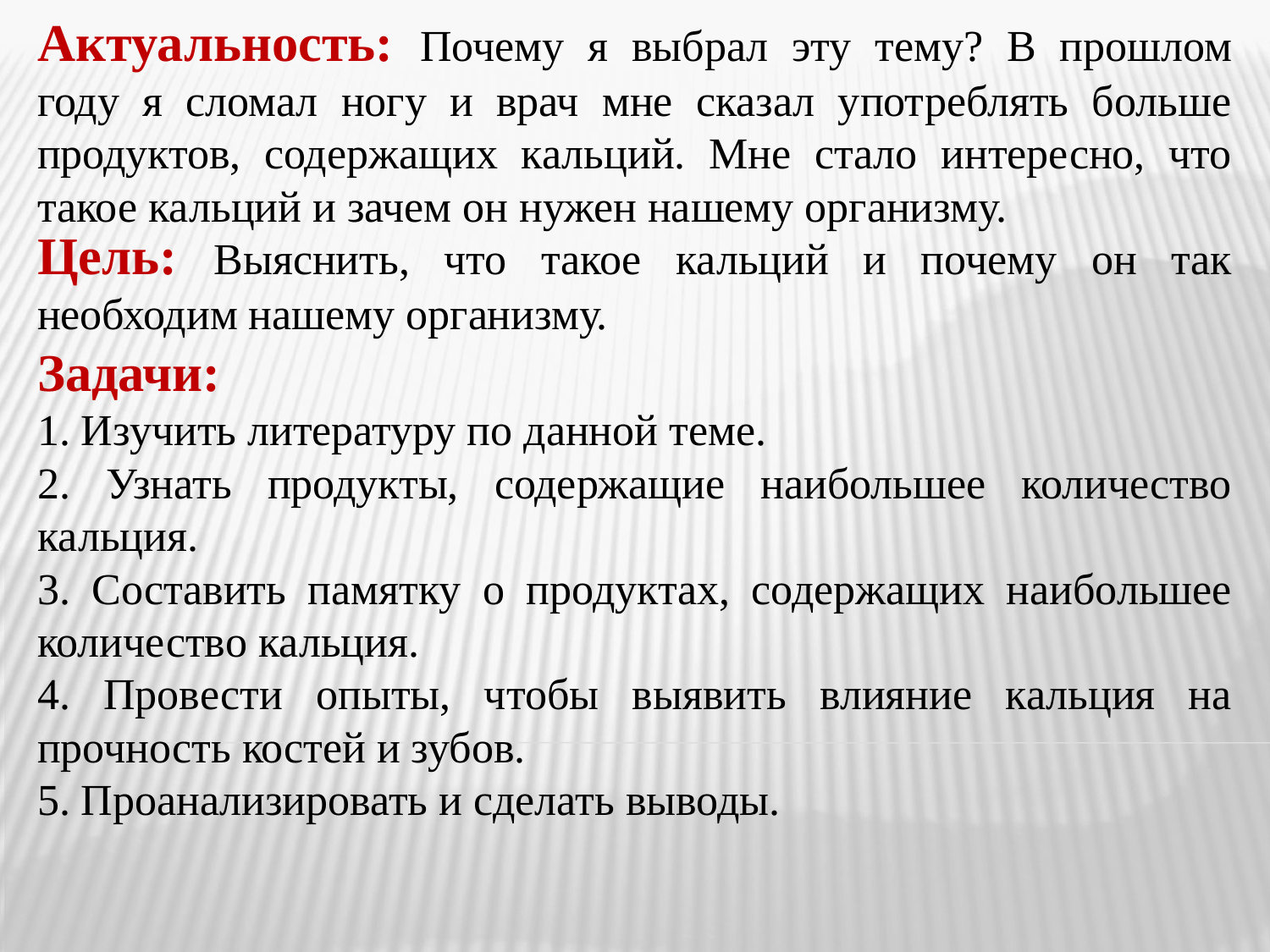

Актуальность: Почему я выбрал эту тему? В прошлом году я сломал ногу и врач мне сказал употреблять больше продуктов, содержащих кальций. Мне стало интересно, что такое кальций и зачем он нужен нашему организму.

Цель: Выяснить, что такое кальций и почему он так необходим нашему организму.
Задачи:
1. Изучить литературу по данной теме.
2. Узнать продукты, содержащие наибольшее количество кальция.
3. Составить памятку о продуктах, содержащих наибольшее количество кальция.
4. Провести опыты, чтобы выявить влияние кальция на прочность костей и зубов.
5. Проанализировать и сделать выводы.